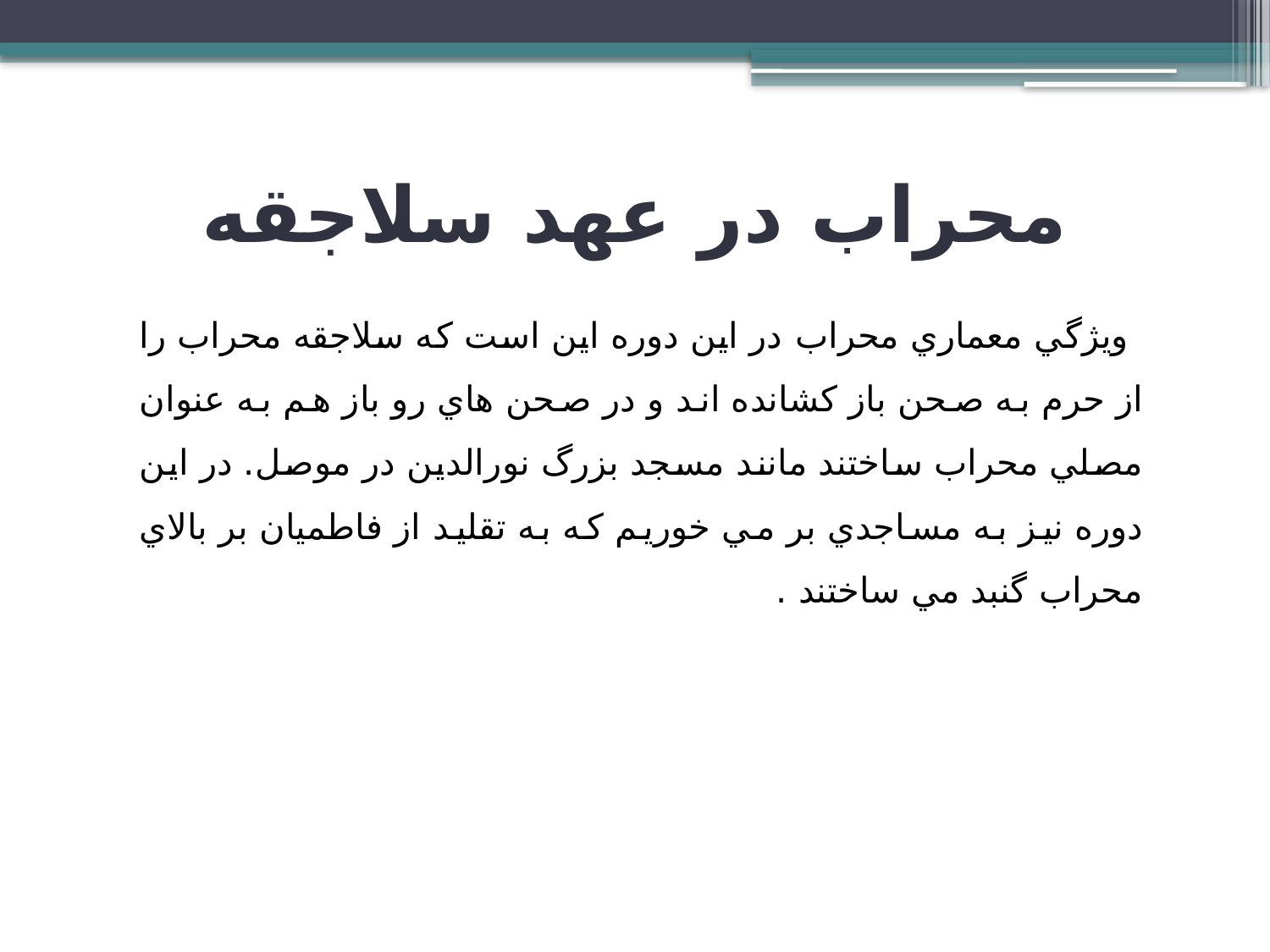

# محراب در عهد سلاجقه
    ويژگي معماري محراب در اين دوره اين است كه سلاجقه محراب را از حرم به صحن باز كشانده اند و در صحن هاي رو باز هم به عنوان مصلي محراب ساختند مانند مسجد بزرگ نورالدين در موصل. در اين دوره نيز به مساجدي بر مي خوريم كه به تقليد از فاطميان بر بالاي محراب گنبد مي ساختند .